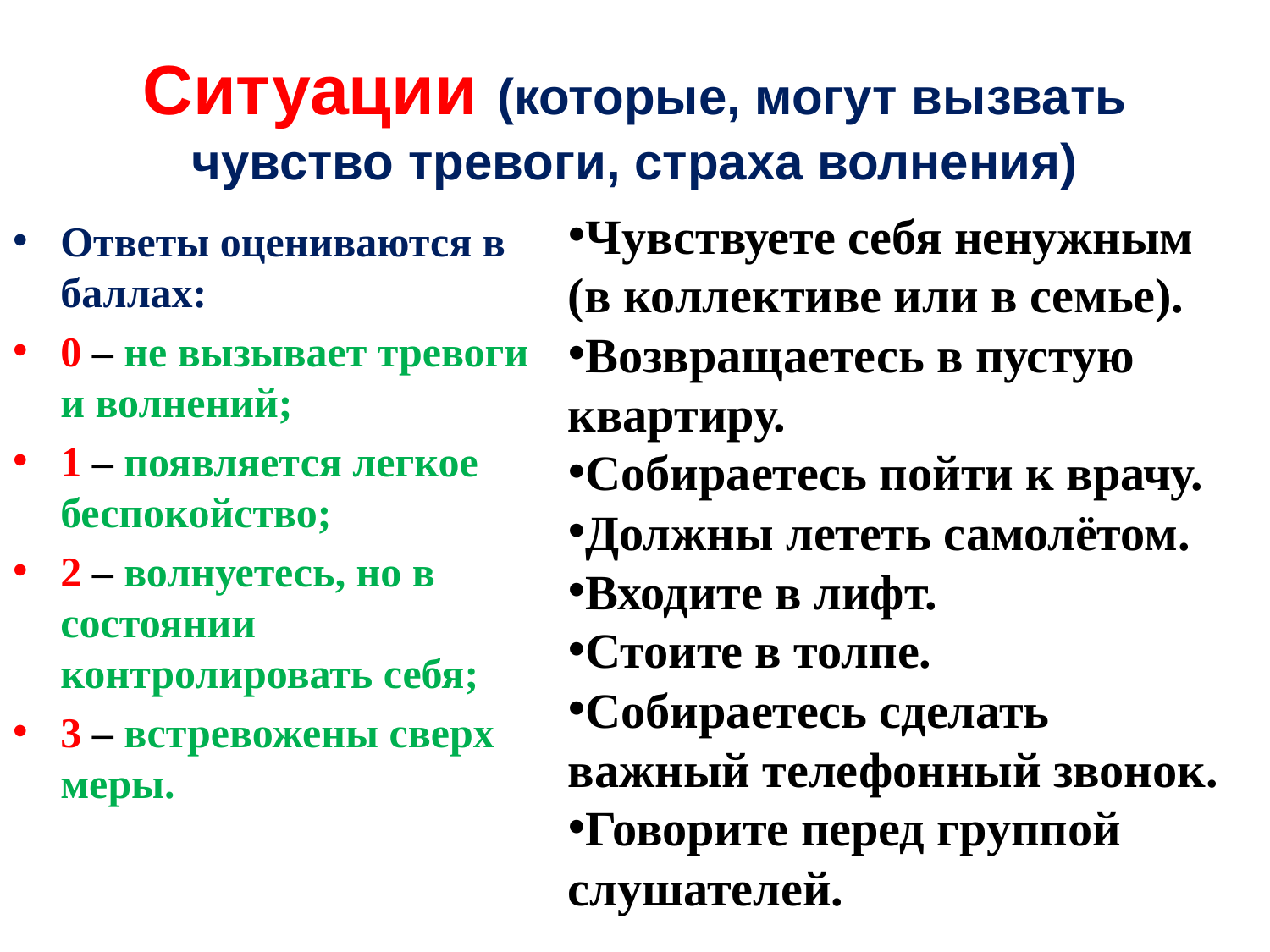

# Ситуации (которые, могут вызвать чувство тревоги, страха волнения)
Чувствуете себя ненужным (в коллективе или в семье).
Возвращаетесь в пустую квартиру.
Собираетесь пойти к врачу.
Должны лететь самолётом.
Входите в лифт.
Стоите в толпе.
Собираетесь сделать важный телефонный звонок.
Говорите перед группой слушателей.

Ответы оцениваются в баллах:
0 – не вызывает тревоги и волнений;
1 – появляется легкое беспокойство;
2 – волнуетесь, но в состоянии контролировать себя;
3 – встревожены сверх меры.